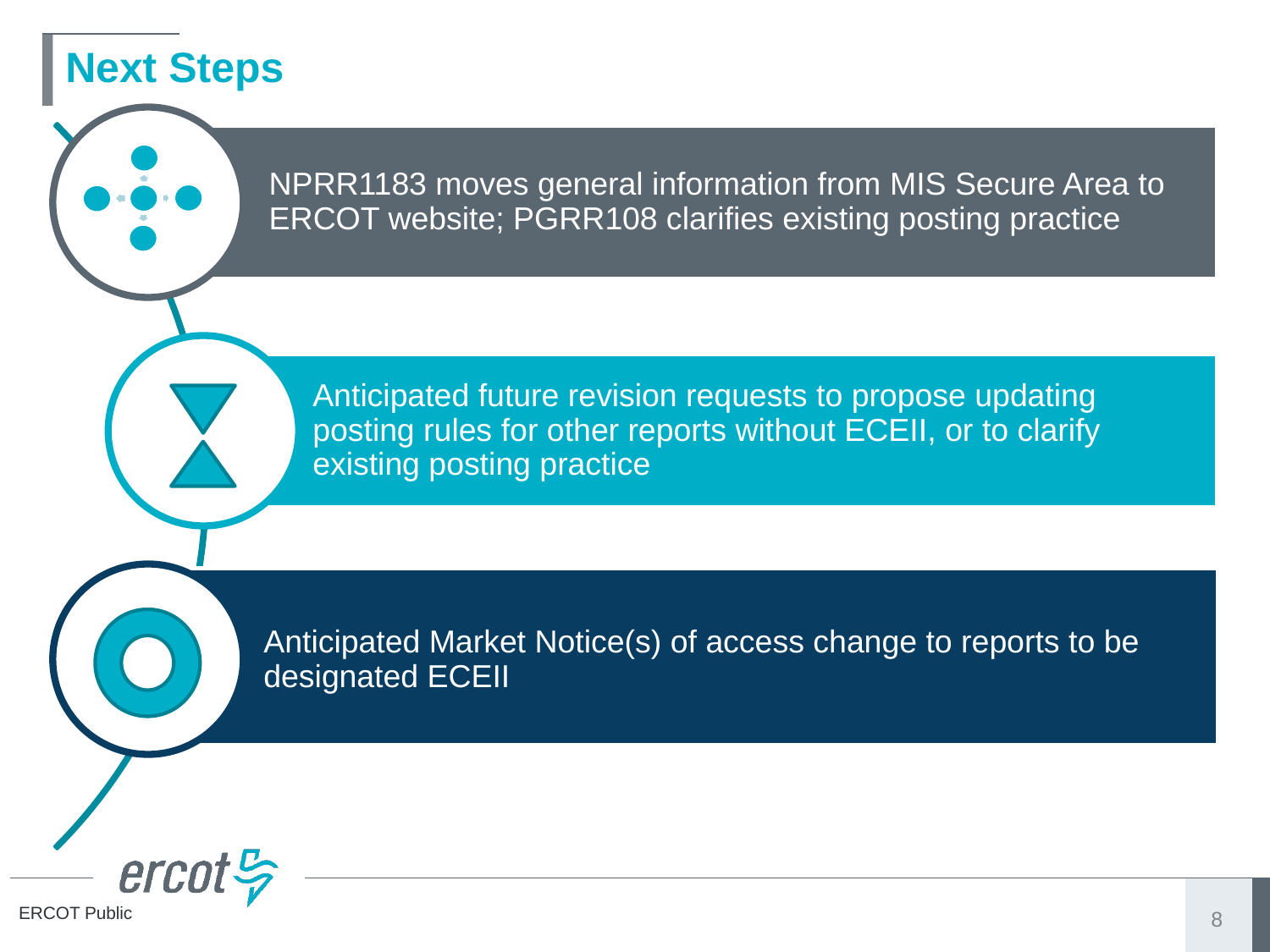

# Next Steps

NPRR1183 moves general information from MIS Secure Area to ERCOT website; PGRR108 clarifies existing posting practice

Anticipated future revision requests to propose updating posting rules for other reports without ECEII, or to clarify existing posting practice

Anticipated Market Notice(s) of access change to reports to be designated ECEII

8